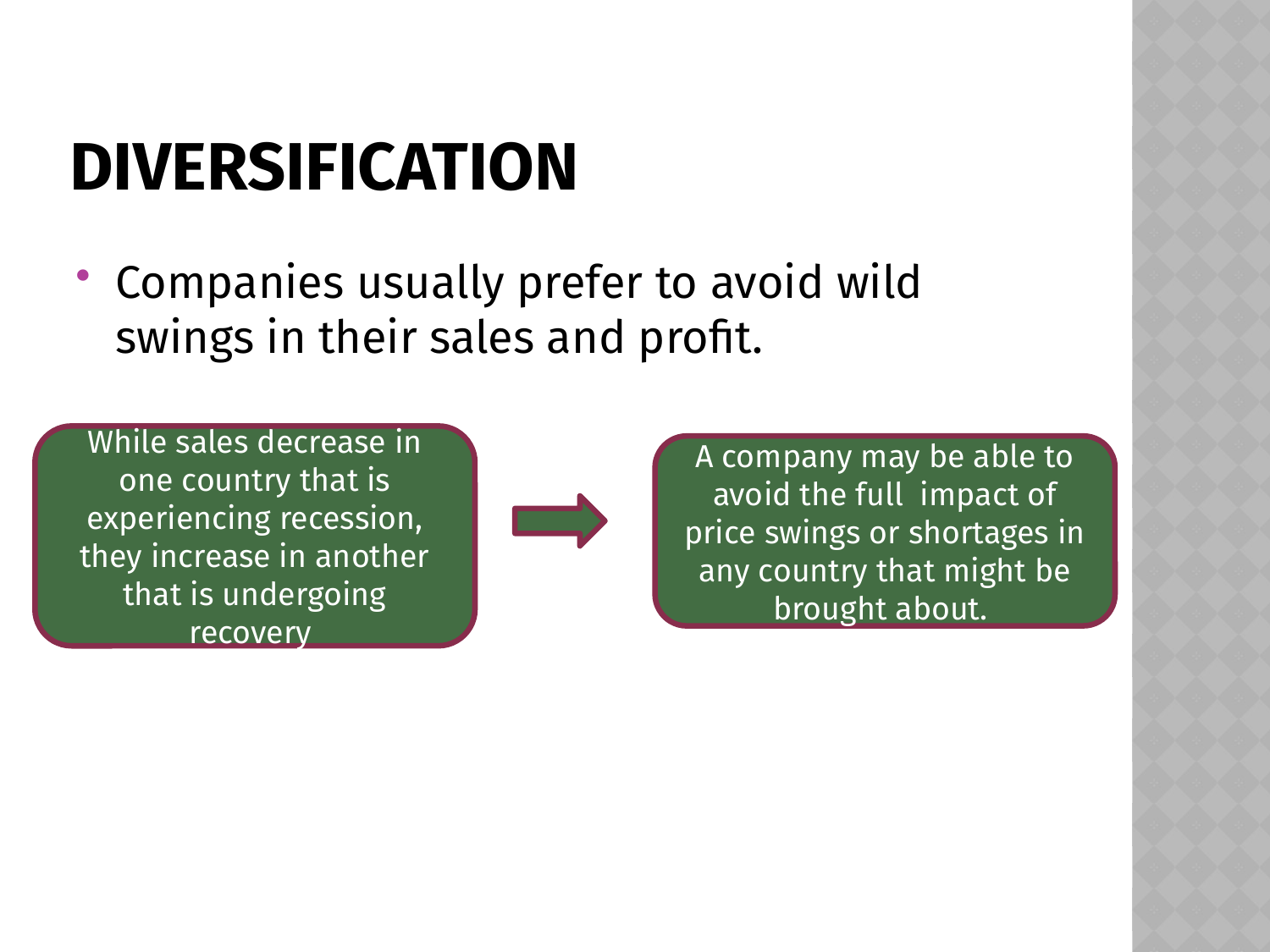

# Diversification
Companies usually prefer to avoid wild swings in their sales and profit.
While sales decrease in one country that is experiencing recession, they increase in another that is undergoing recovery
A company may be able to avoid the full  impact of price swings or shortages in any country that might be brought about.